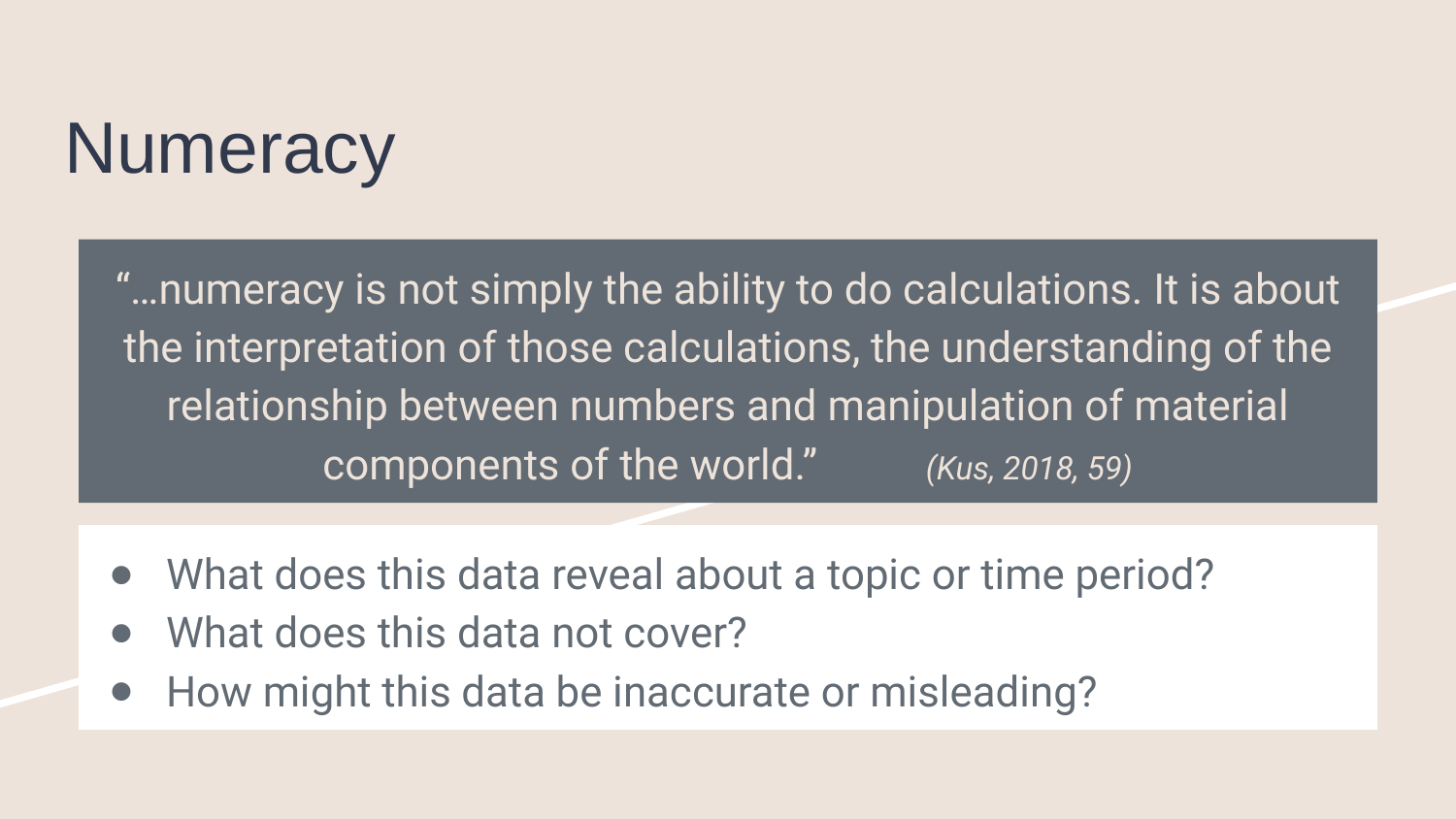

# Numeracy
“…numeracy is not simply the ability to do calculations. It is about the interpretation of those calculations, the understanding of the relationship between numbers and manipulation of material components of the world.” 	  (Kus, 2018, 59)
What does this data reveal about a topic or time period?
What does this data not cover?
How might this data be inaccurate or misleading?